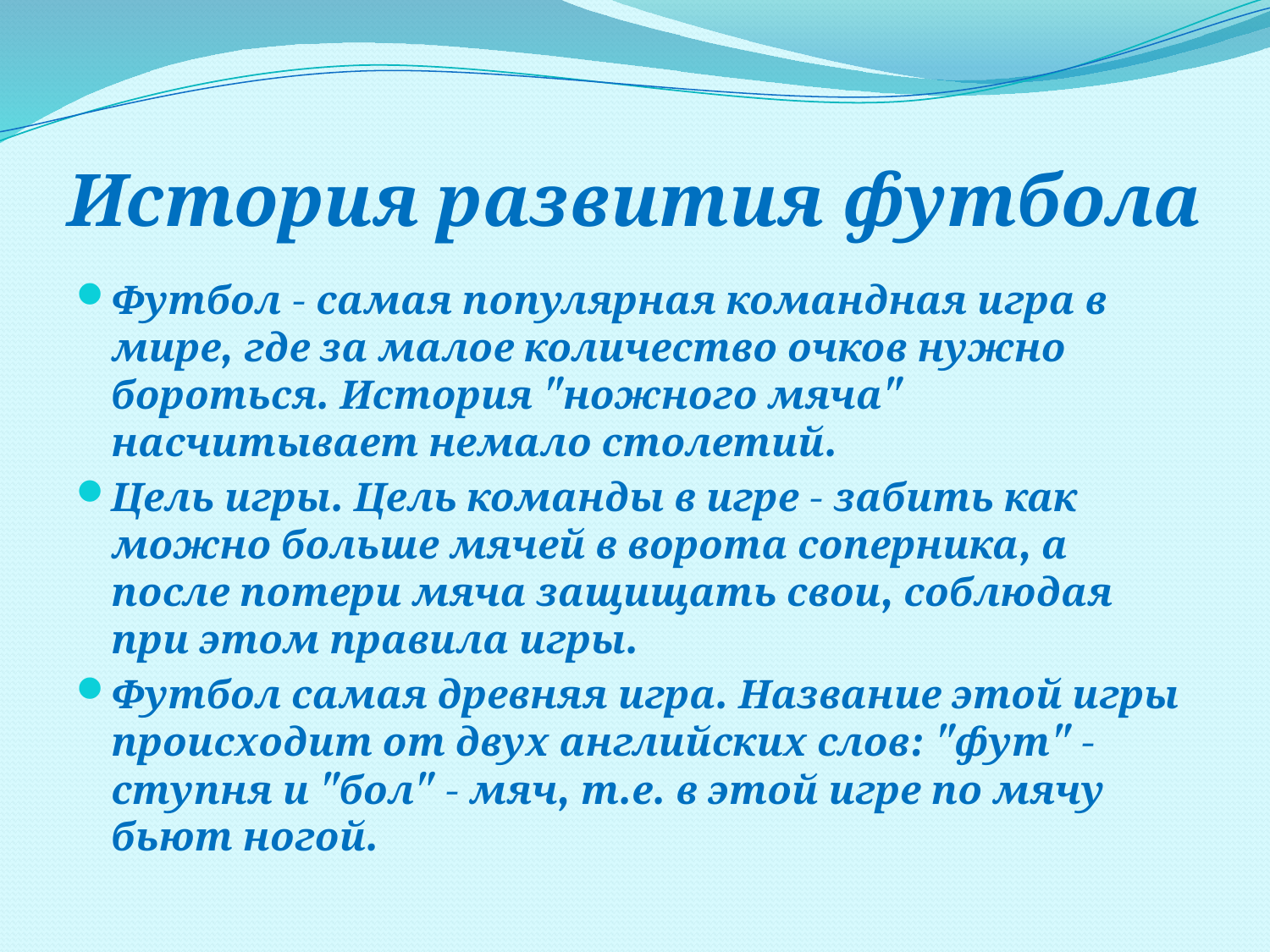

# История развития футбола
Футбол - самая популярная командная игра в мире, где за малое количество очков нужно бороться. История "ножного мяча" насчитывает немало столетий.
Цель игры. Цель команды в игре - забить как можно больше мячей в ворота соперника, а после потери мяча защищать свои, соблюдая при этом правила игры.
Футбол самая древняя игра. Название этой игры происходит от двух английских слов: "фут" - ступня и "бол" - мяч, т.е. в этой игре по мячу бьют ногой.